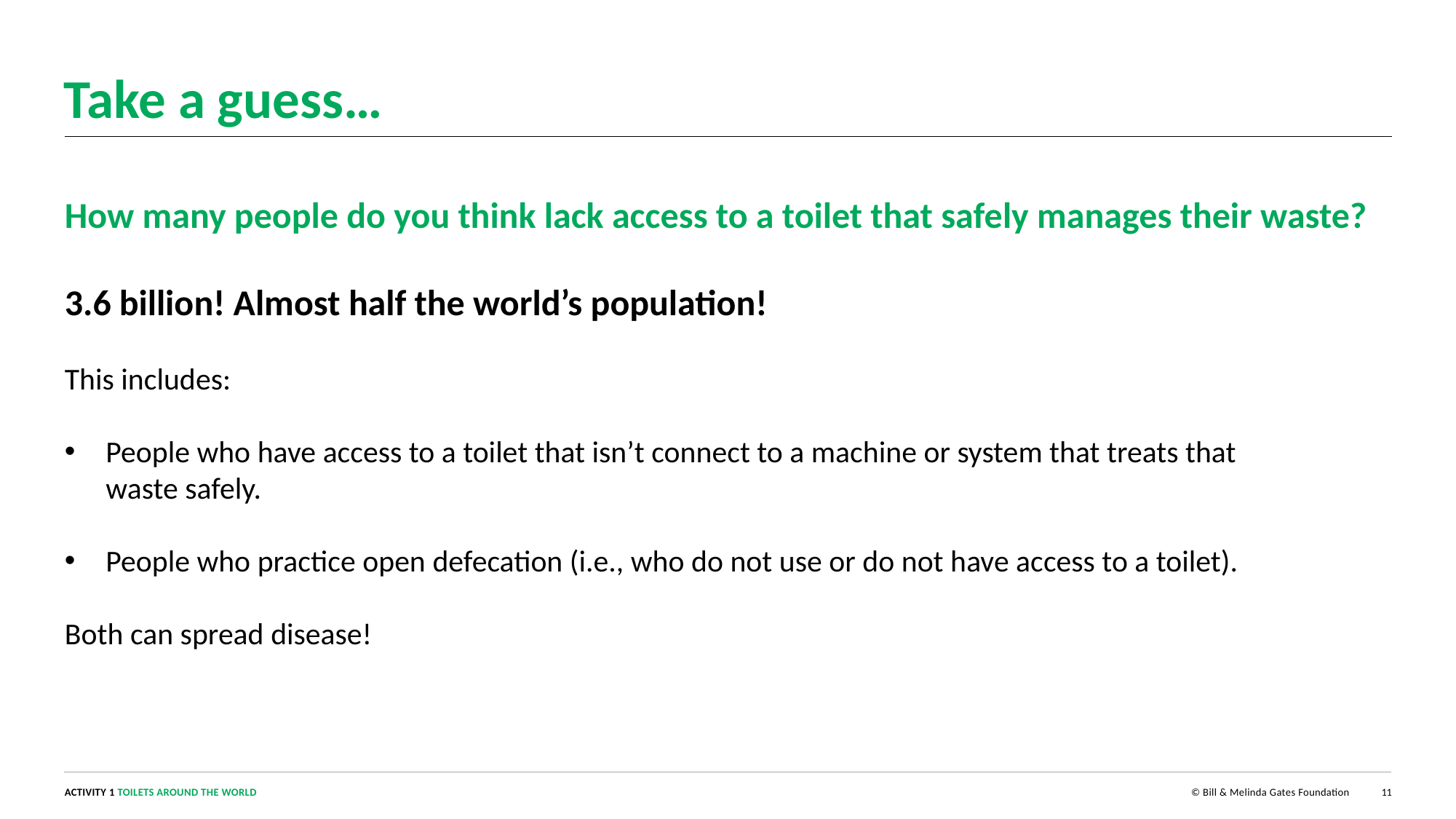

# Take a guess…
How many people do you think lack access to a toilet that safely manages their waste?

3.6 billion! Almost half the world’s population!

This includes:

People who have access to a toilet that isn’t connect to a machine or system that treats that
waste safely.

People who practice open defecation (i.e., who do not use or do not have access to a toilet).

Both can spread disease!

11
ACTIVITY 1 TOILETS AROUND THE WORLD